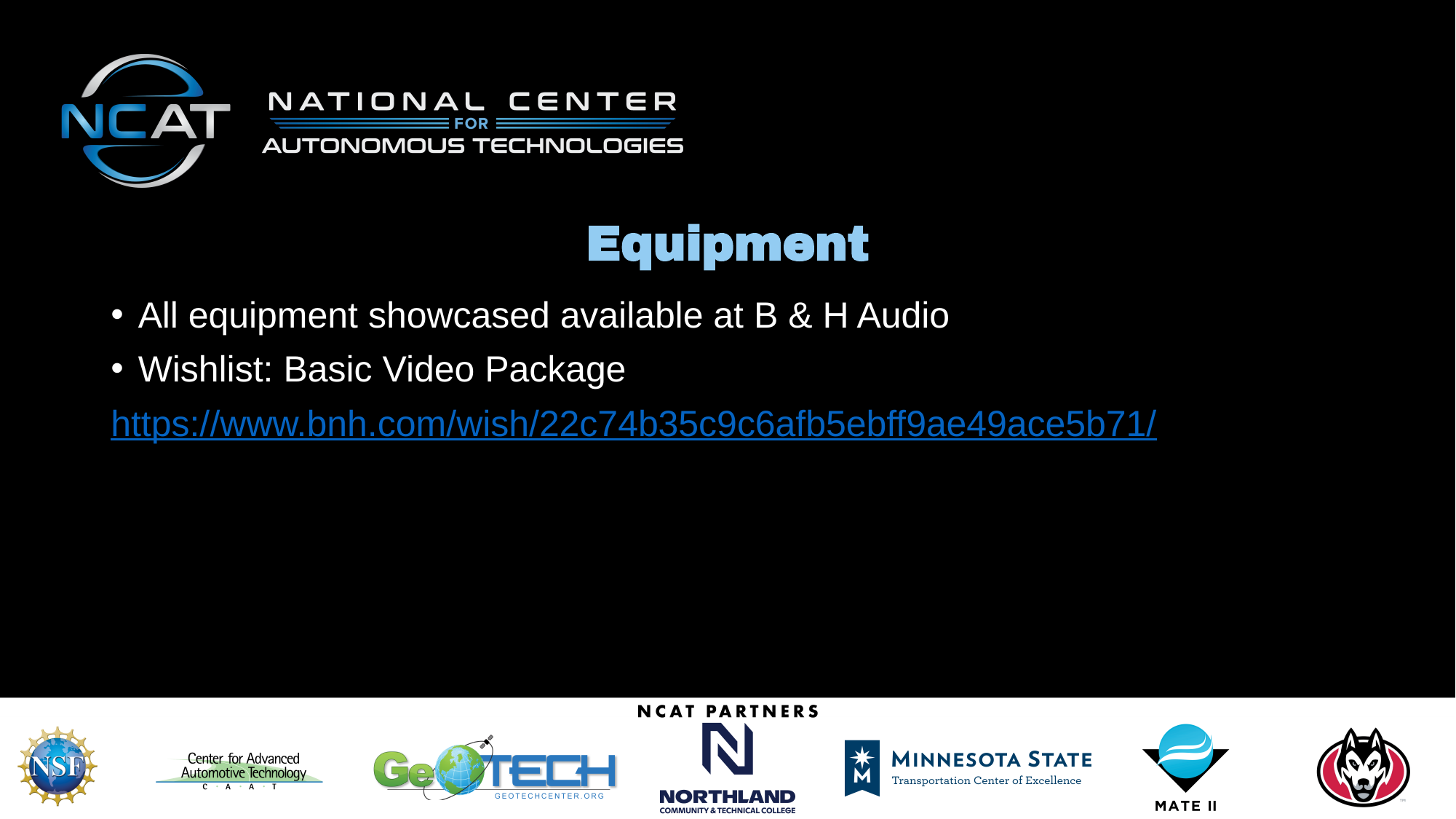

# Equipment
All equipment showcased available at B & H Audio
Wishlist: Basic Video Package
https://www.bnh.com/wish/22c74b35c9c6afb5ebff9ae49ace5b71/